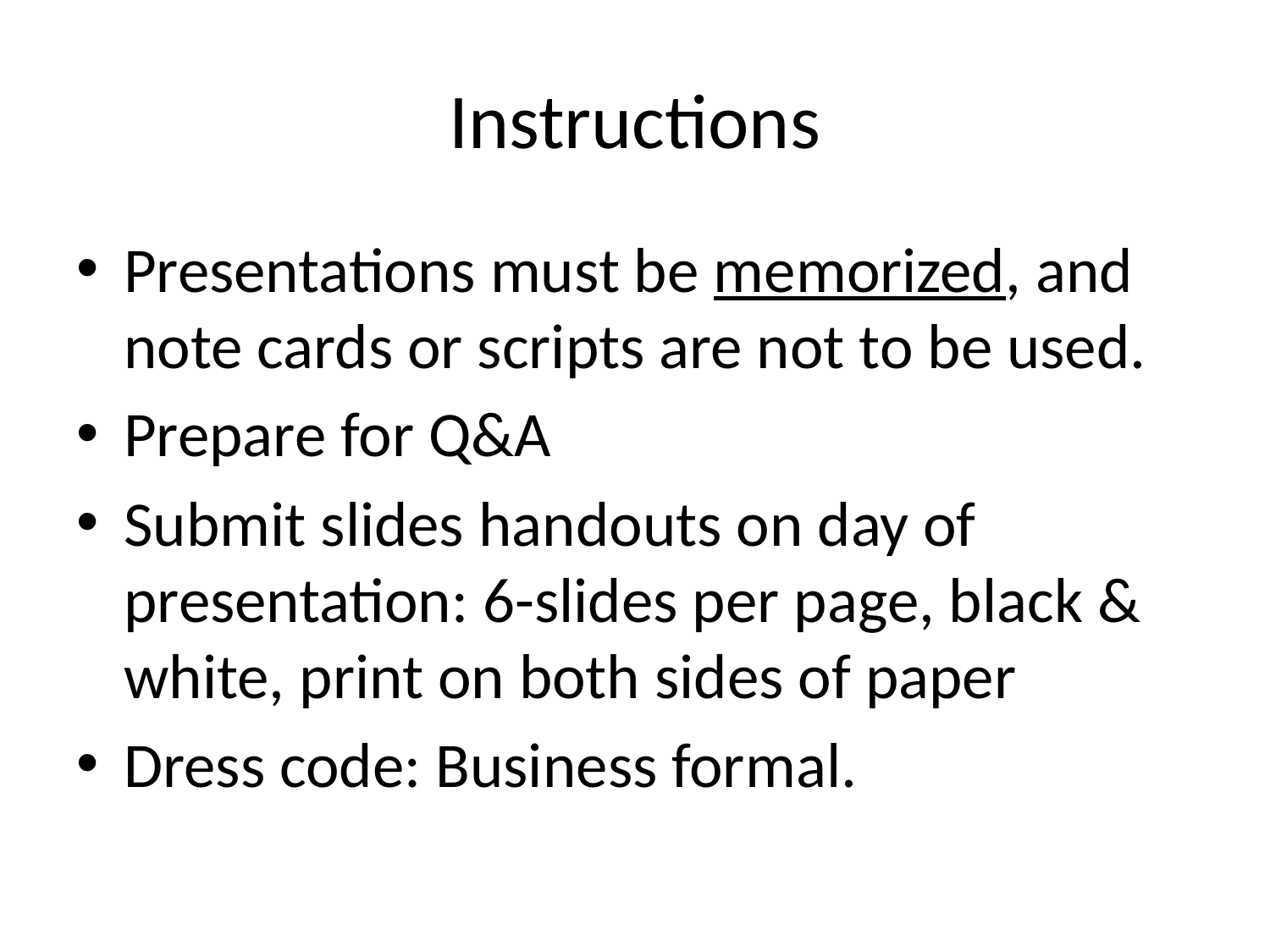

# Instructions
Presentations must be memorized, and note cards or scripts are not to be used.
Prepare for Q&A
Submit slides handouts on day of presentation: 6-slides per page, black & white, print on both sides of paper
Dress code: Business formal.